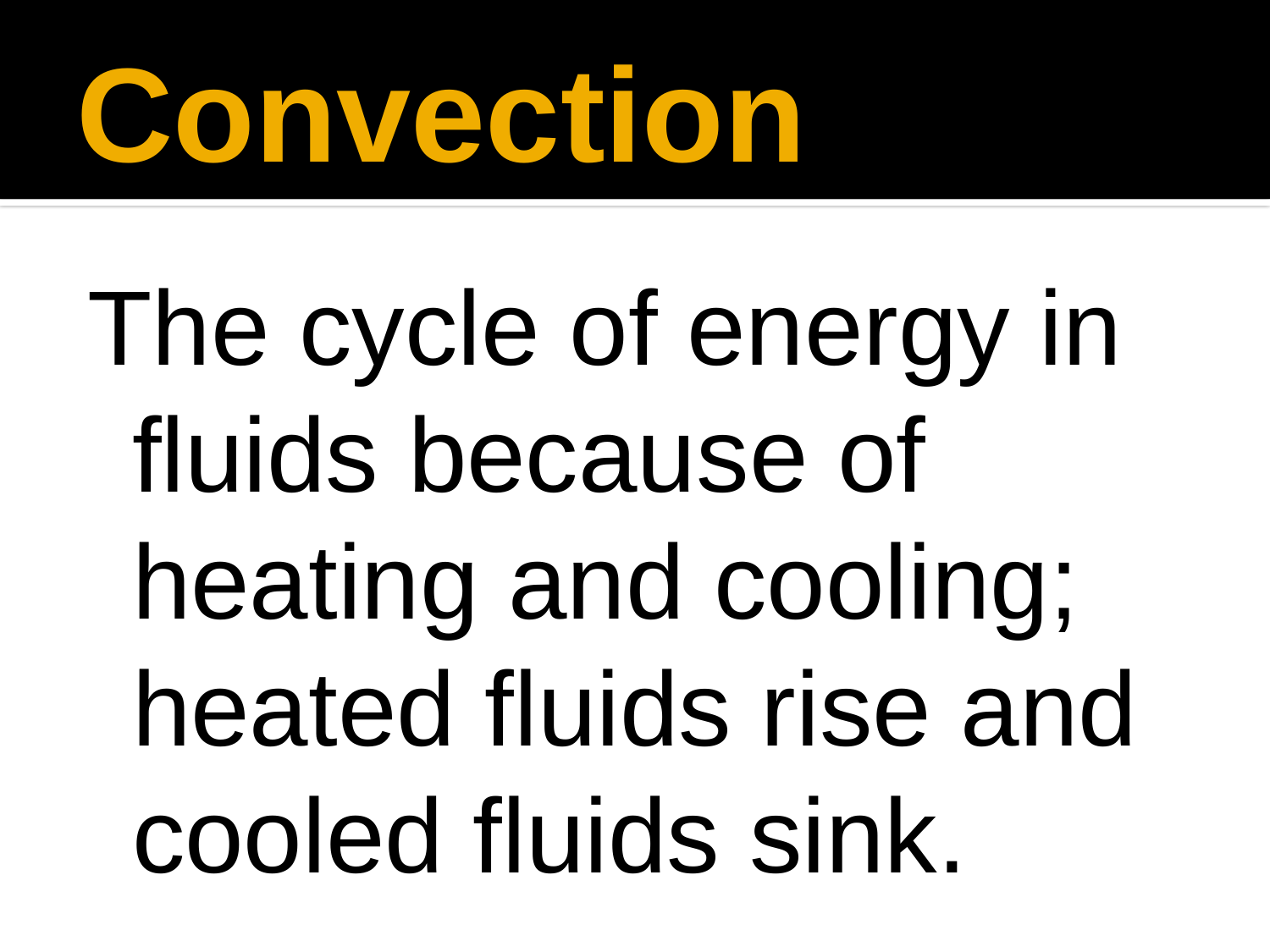

# Convection
The cycle of energy in fluids because of heating and cooling; heated fluids rise and cooled fluids sink.